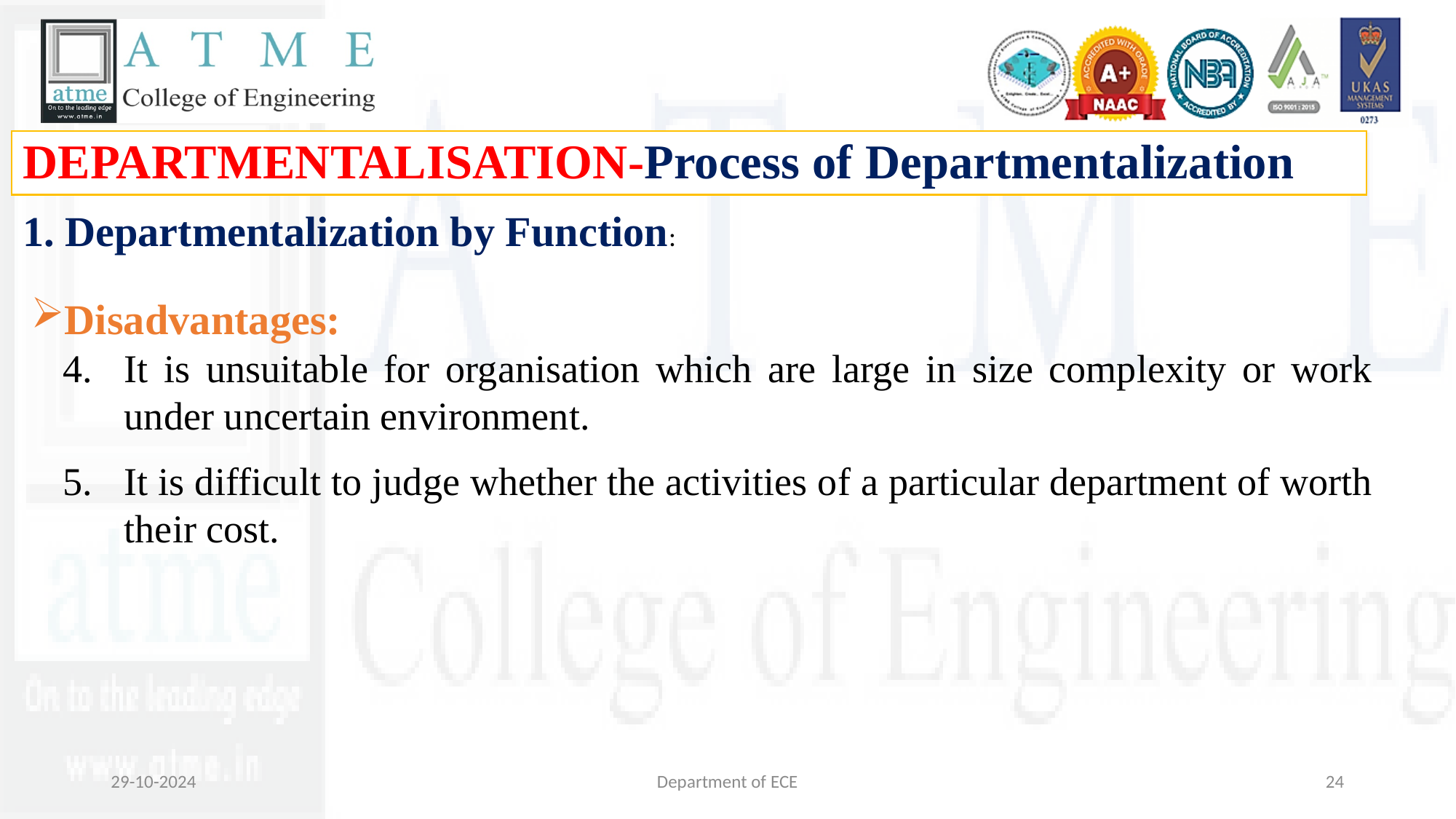

DEPARTMENTALISATION-Process of Departmentalization
1. Departmentalization by Function:

Disadvantages:
It is unsuitable for organisation which are large in size complexity or work under uncertain environment.
It is difficult to judge whether the activities of a particular department of worth their cost.
29-10-2024
Department of ECE
24